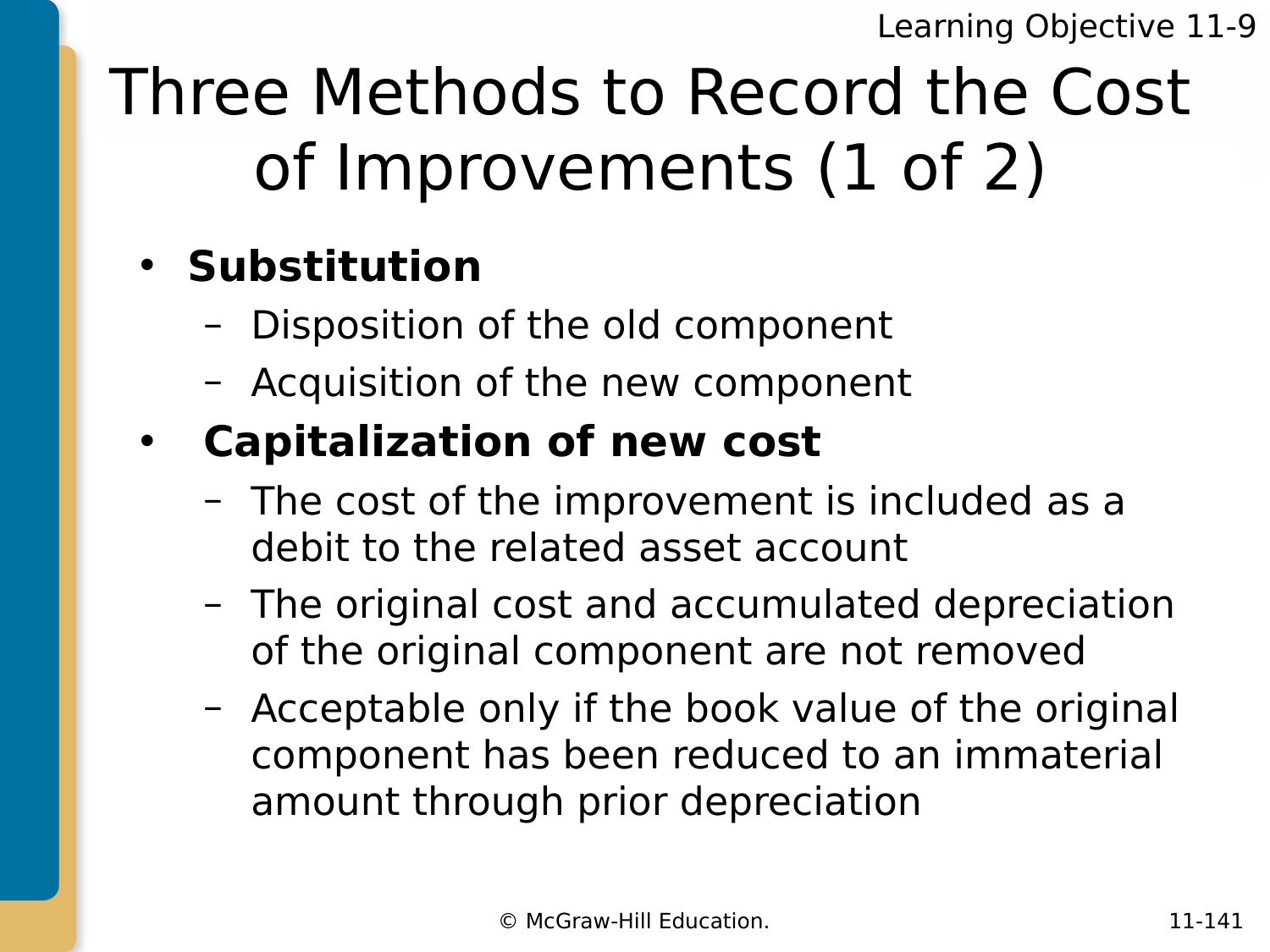

Learning Objective 11-9
# Three Methods to Record the Cost of Improvements (1 of 2)
Substitution
Disposition of the old component
Acquisition of the new component
Capitalization of new cost
The cost of the improvement is included as a debit to the related asset account
The original cost and accumulated depreciation of the original component are not removed
Acceptable only if the book value of the original component has been reduced to an immaterial amount through prior depreciation